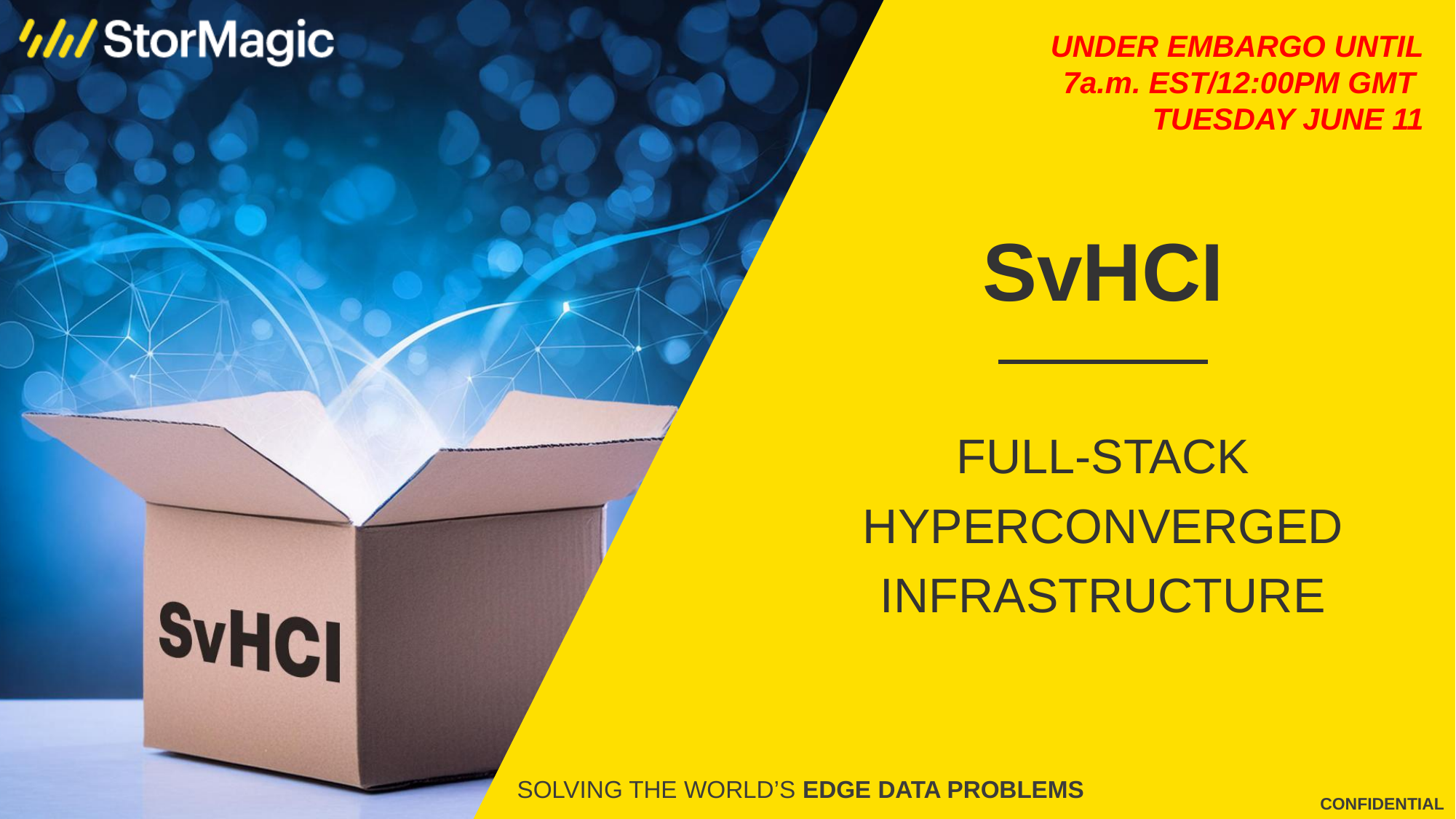

UNDER EMBARGO UNTIL
 7a.m. EST/12:00PM GMT
TUESDAY JUNE 11
SvHCI
FULL-STACK
HYPERCONVERGED
INFRASTRUCTURE